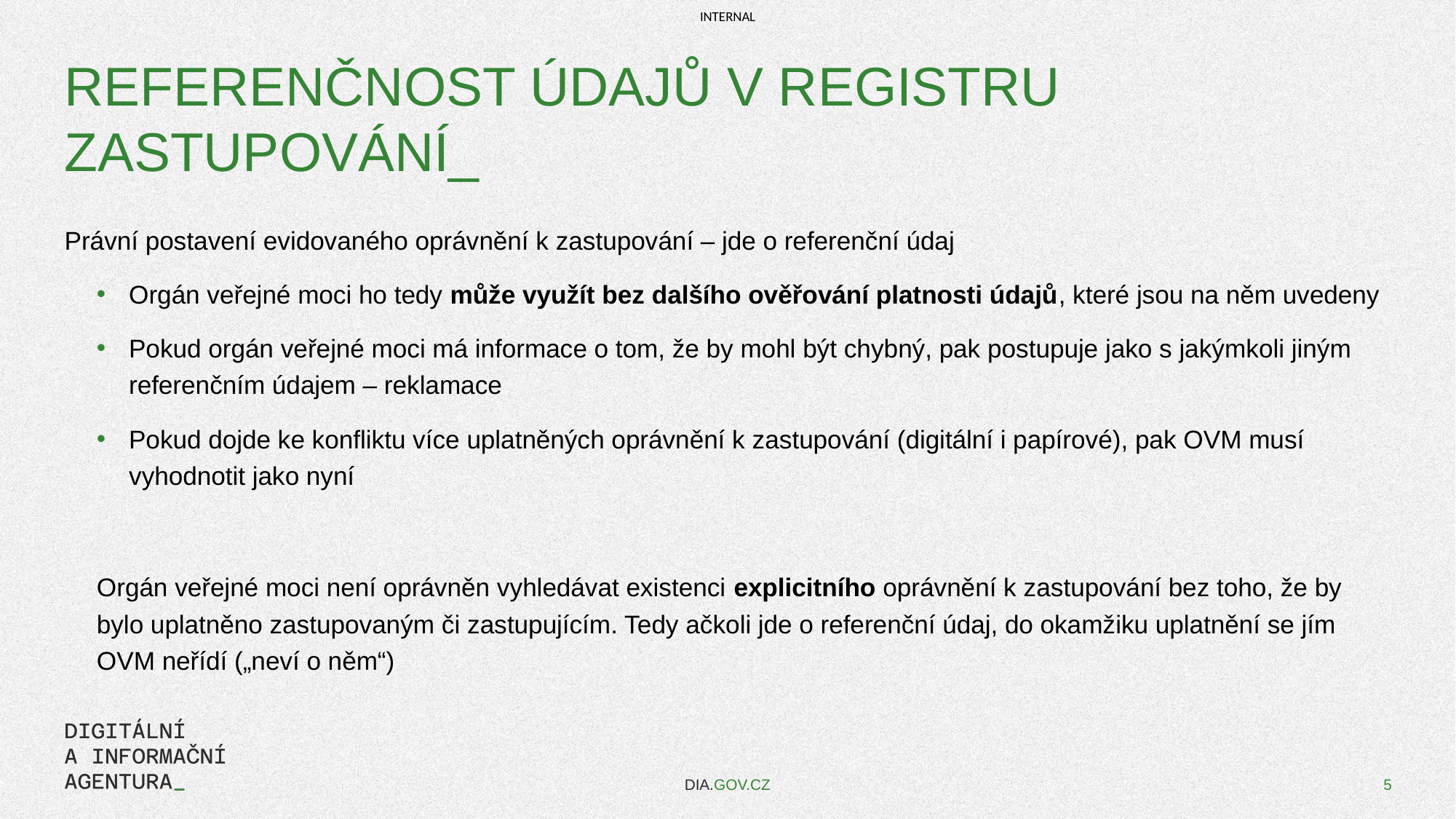

# REFERENČNOST ÚDAJŮ V REGISTRU ZASTUPOVÁNÍ_
Právní postavení evidovaného oprávnění k zastupování – jde o referenční údaj
Orgán veřejné moci ho tedy může využít bez dalšího ověřování platnosti údajů, které jsou na něm uvedeny
Pokud orgán veřejné moci má informace o tom, že by mohl být chybný, pak postupuje jako s jakýmkoli jiným referenčním údajem – reklamace
Pokud dojde ke konfliktu více uplatněných oprávnění k zastupování (digitální i papírové), pak OVM musí vyhodnotit jako nyní

Orgán veřejné moci není oprávněn vyhledávat existenci explicitního oprávnění k zastupování bez toho, že by bylo uplatněno zastupovaným či zastupujícím. Tedy ačkoli jde o referenční údaj, do okamžiku uplatnění se jím OVM neřídí („neví o něm“)

DIA.GOV.CZ
5